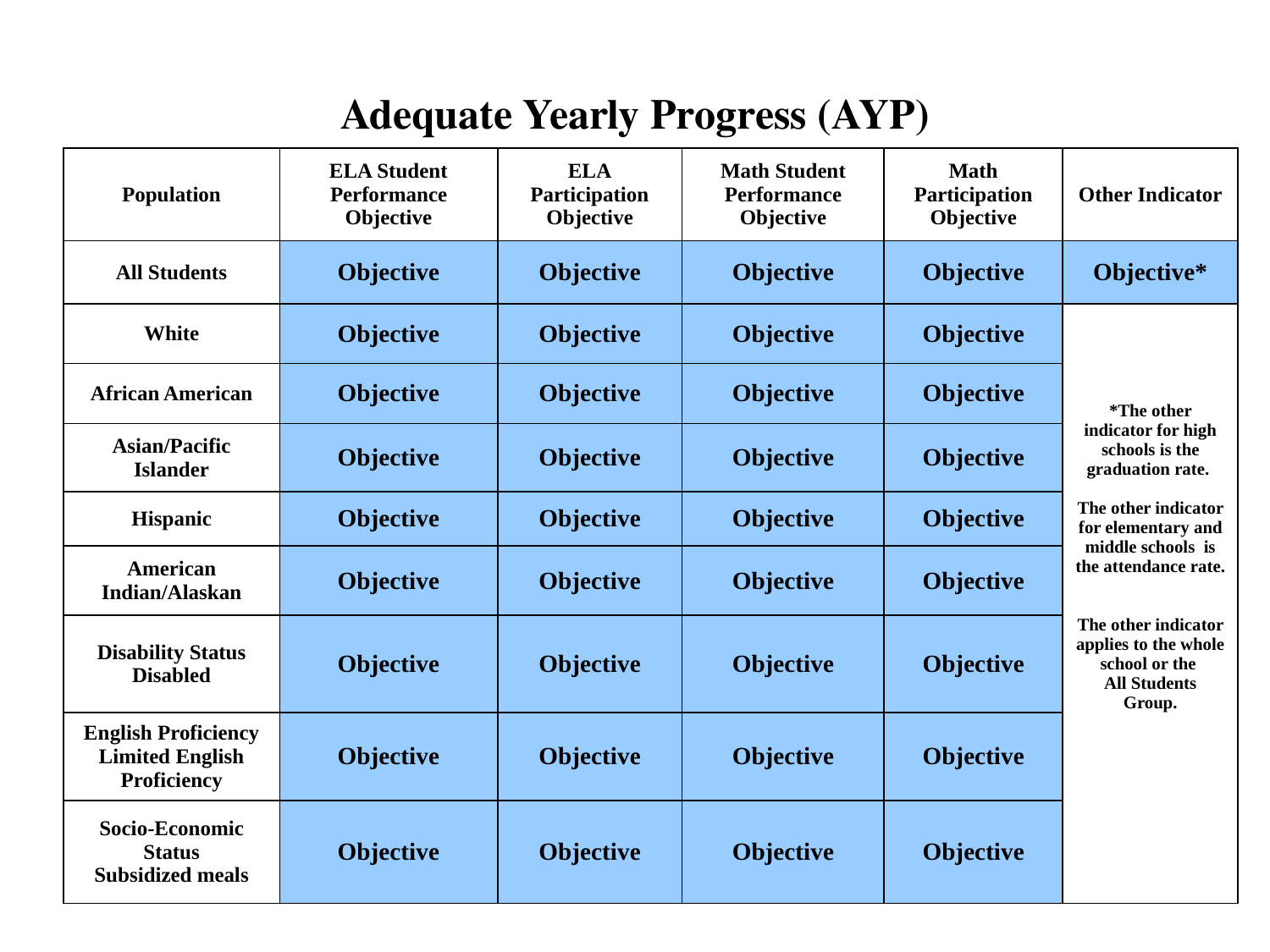

# Adequate Yearly Progress (AYP)
| Population | ELA Student Performance Objective | ELA Participation Objective | Math Student Performance Objective | Math Participation Objective | Other Indicator |
| --- | --- | --- | --- | --- | --- |
| All Students | Objective | Objective | Objective | Objective | Objective\* |
| White | Objective | Objective | Objective | Objective | \*The other indicator for high schools is the graduation rate. The other indicator for elementary and middle schools is the attendance rate. The other indicator applies to the whole school or the All Students Group. |
| African American | Objective | Objective | Objective | Objective |  |
| Asian/Pacific Islander | Objective | Objective | Objective | Objective |  |
| Hispanic | Objective | Objective | Objective | Objective |  |
| American Indian/Alaskan | Objective | Objective | Objective | Objective |  |
| Disability Status Disabled | Objective | Objective | Objective | Objective |  |
| English Proficiency Limited English Proficiency | Objective | Objective | Objective | Objective |  |
| Socio-Economic Status Subsidized meals | Objective | Objective | Objective | Objective |  |